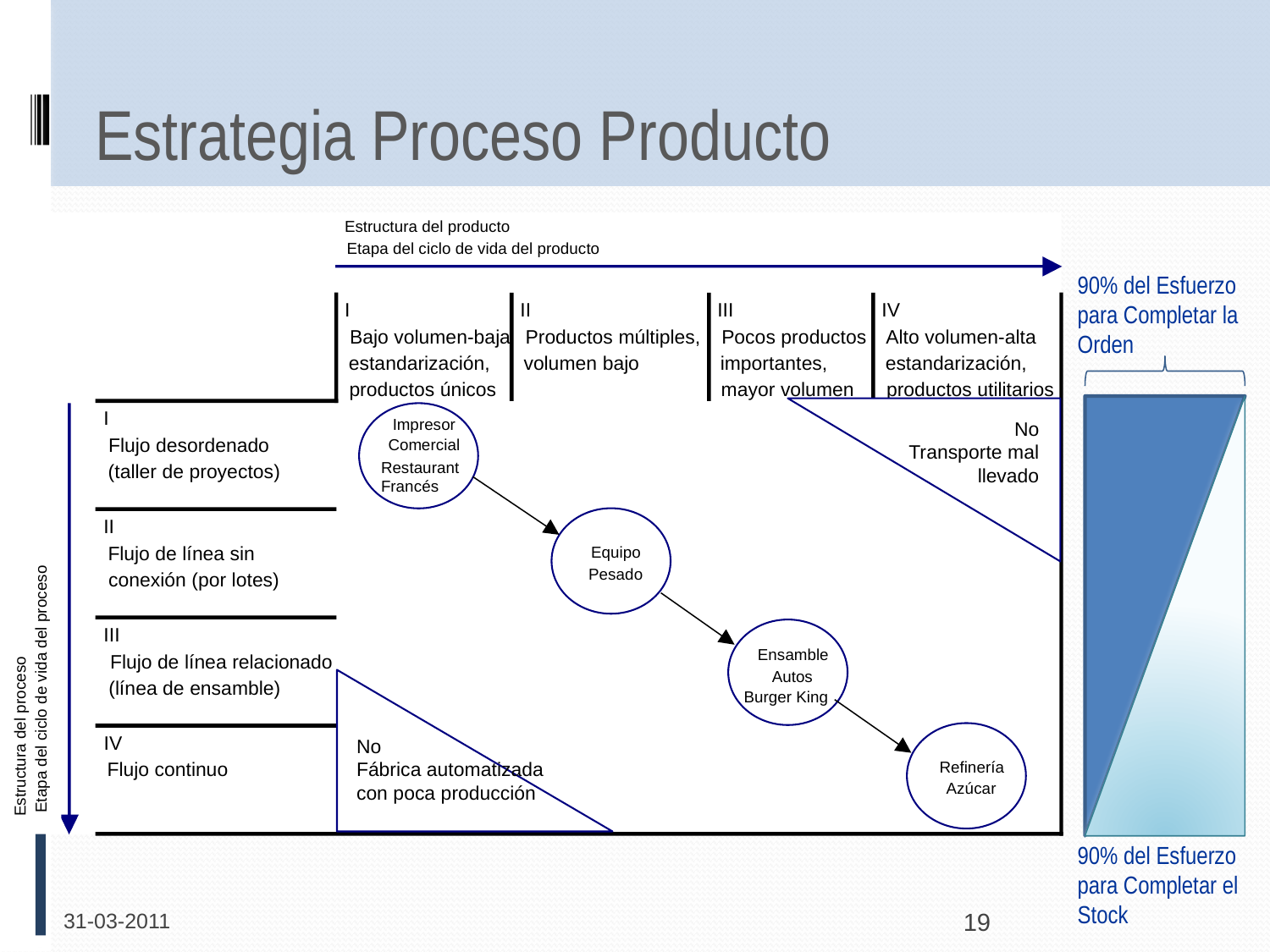

# Estrategia Proceso Producto

Estructura del producto
Etapa del ciclo de vida del producto

I
II
III
IV
Bajo volumen-baja
Productos múltiples,
Pocos productos
Alto volumen-alta
estandarización,
volumen bajo
importantes,
estandarización,
productos únicos
mayor volumen
productos utilitarios

I
Impresor
No
Transporte mal
llevado
Flujo desordenado
Comercial
(taller de proyectos)

II
Flujo de línea sin
Equipo
Pesado
conexión (por lotes)

III
Ensamble
Flujo de línea relacionado
Autos

(línea de ensamble)
Etapa del ciclo de vida del proceso

Estructura del proceso
IV
No
Fábrica automatizada
con poca producción
Refinería
Flujo continuo
Azúcar

90% del Esfuerzo para Completar la Orden

Restaurant
Francés
Burger King
90% del Esfuerzo para Completar el Stock
31-03-2011
19